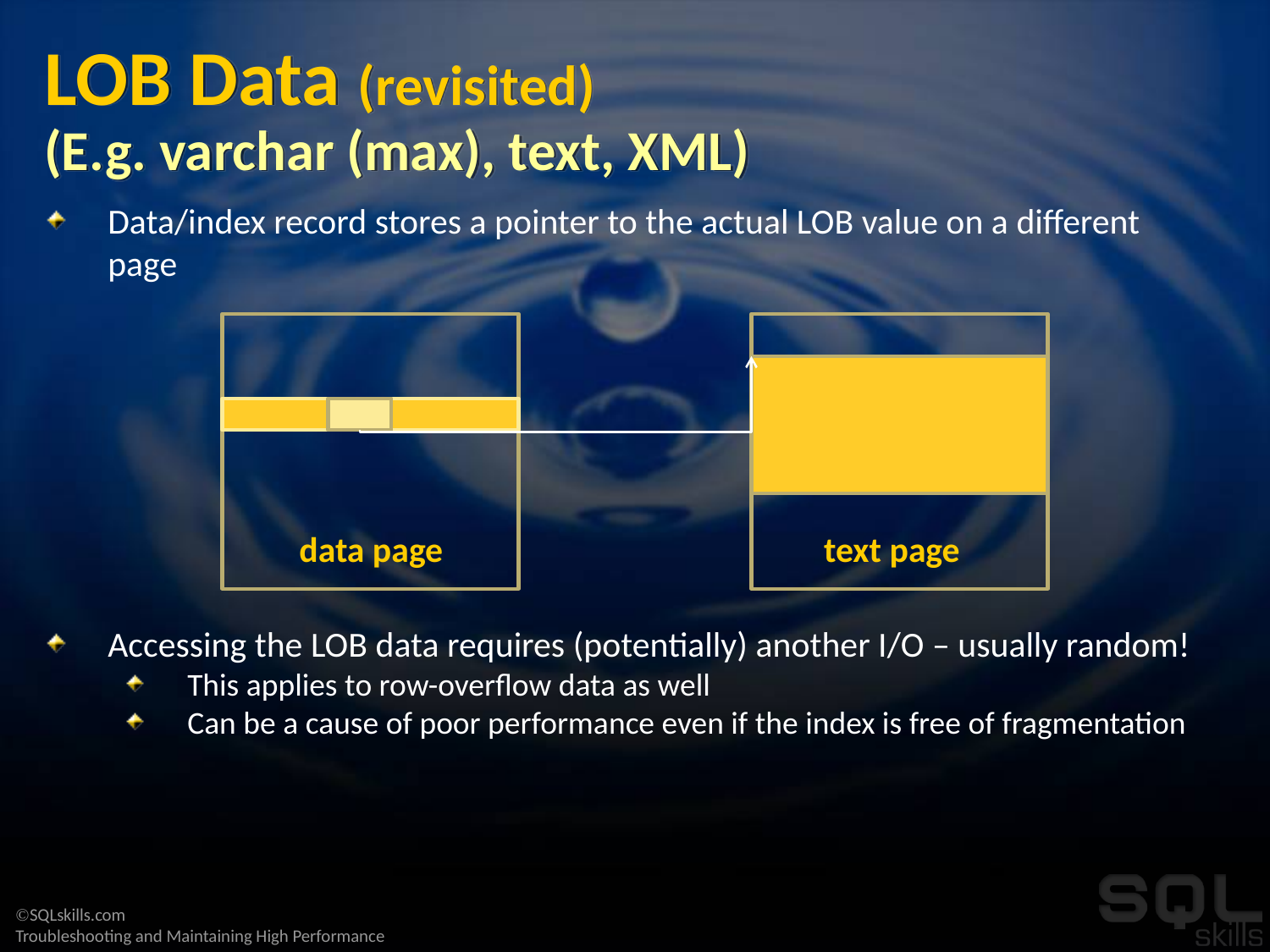

# LOB Data (revisited) (E.g. varchar (max), text, XML)
Data/index record stores a pointer to the actual LOB value on a different page

Accessing the LOB data requires (potentially) another I/O – usually random!
This applies to row-overflow data as well
Can be a cause of poor performance even if the index is free of fragmentation

data page
text page